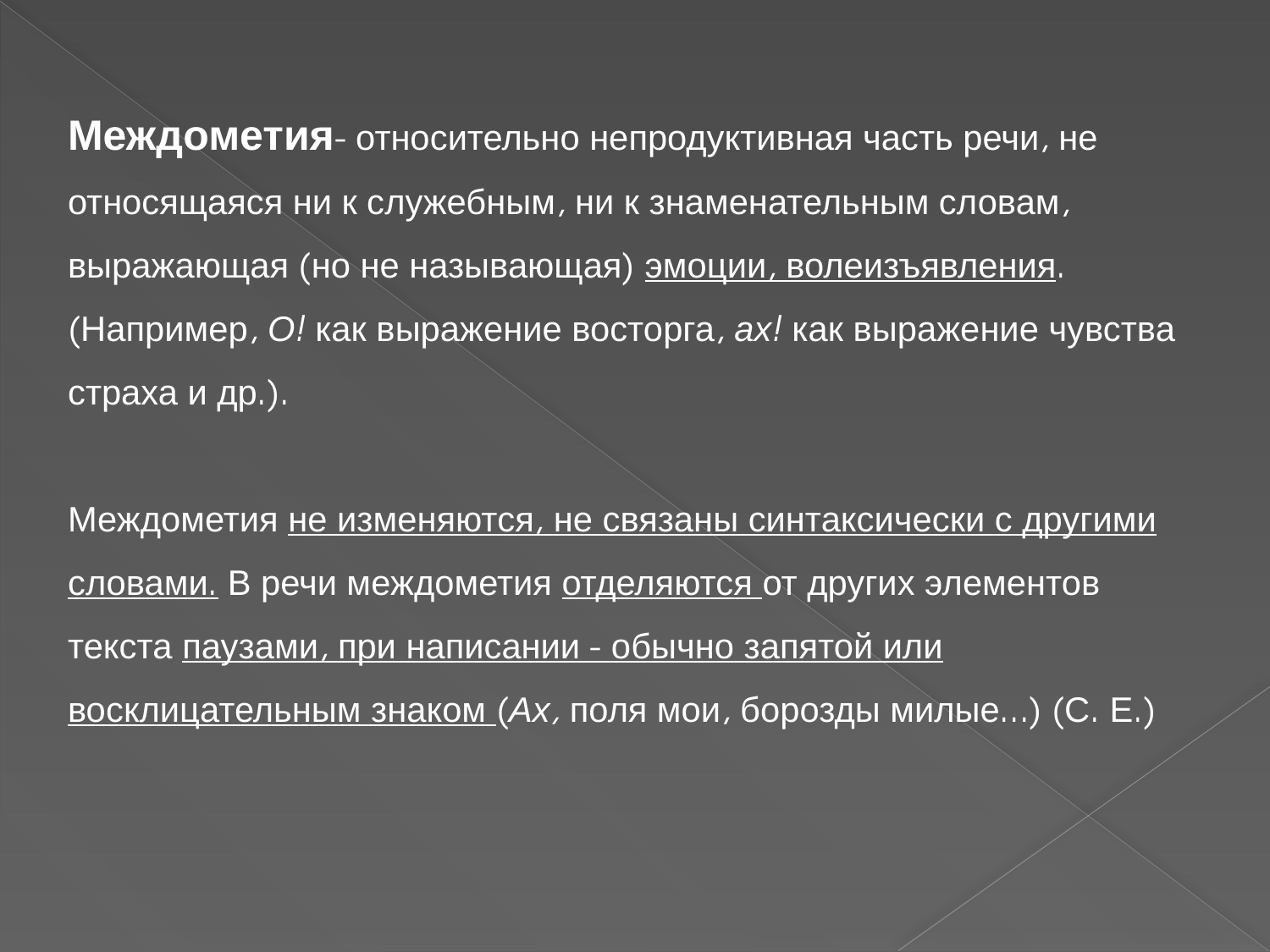

Междометия- относительно непродуктивная часть речи, не относящаяся ни к служебным, ни к знаменательным словам, выражающая (но не называющая) эмоции, волеизъявления. (Например, О! как выражение восторга, ах! как выражение чувства страха и др.).

Междометия не изменяются, не связаны синтаксически с другими словами. В речи междометия отделяются от других элементов текста паузами, при написании - обычно запятой или восклицательным знаком (Ах, поля мои, борозды милые...) (С. Е.)